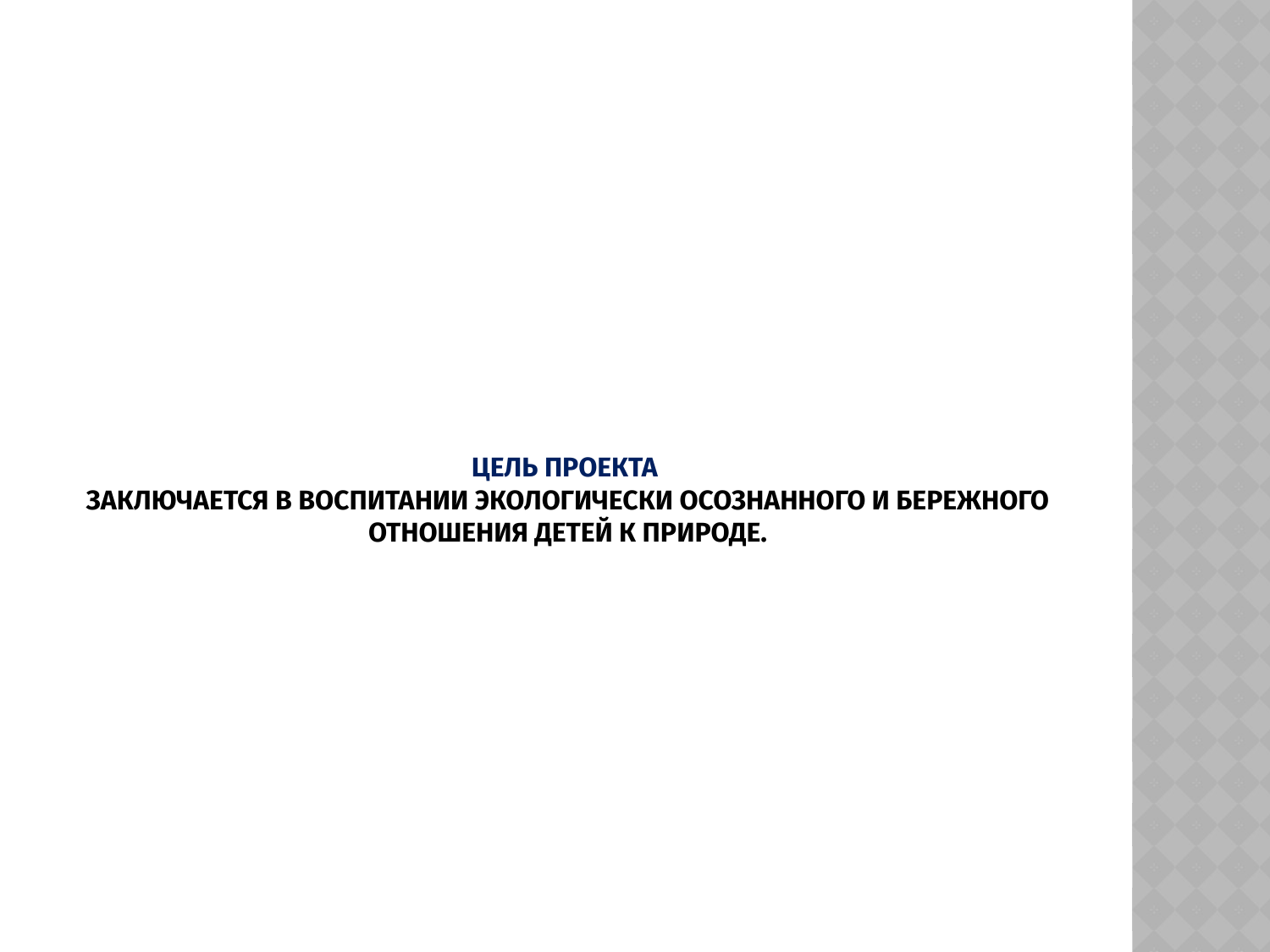

# Цель проекта  заключается в воспитании экологически осознанного и бережного отношения детей к природе.